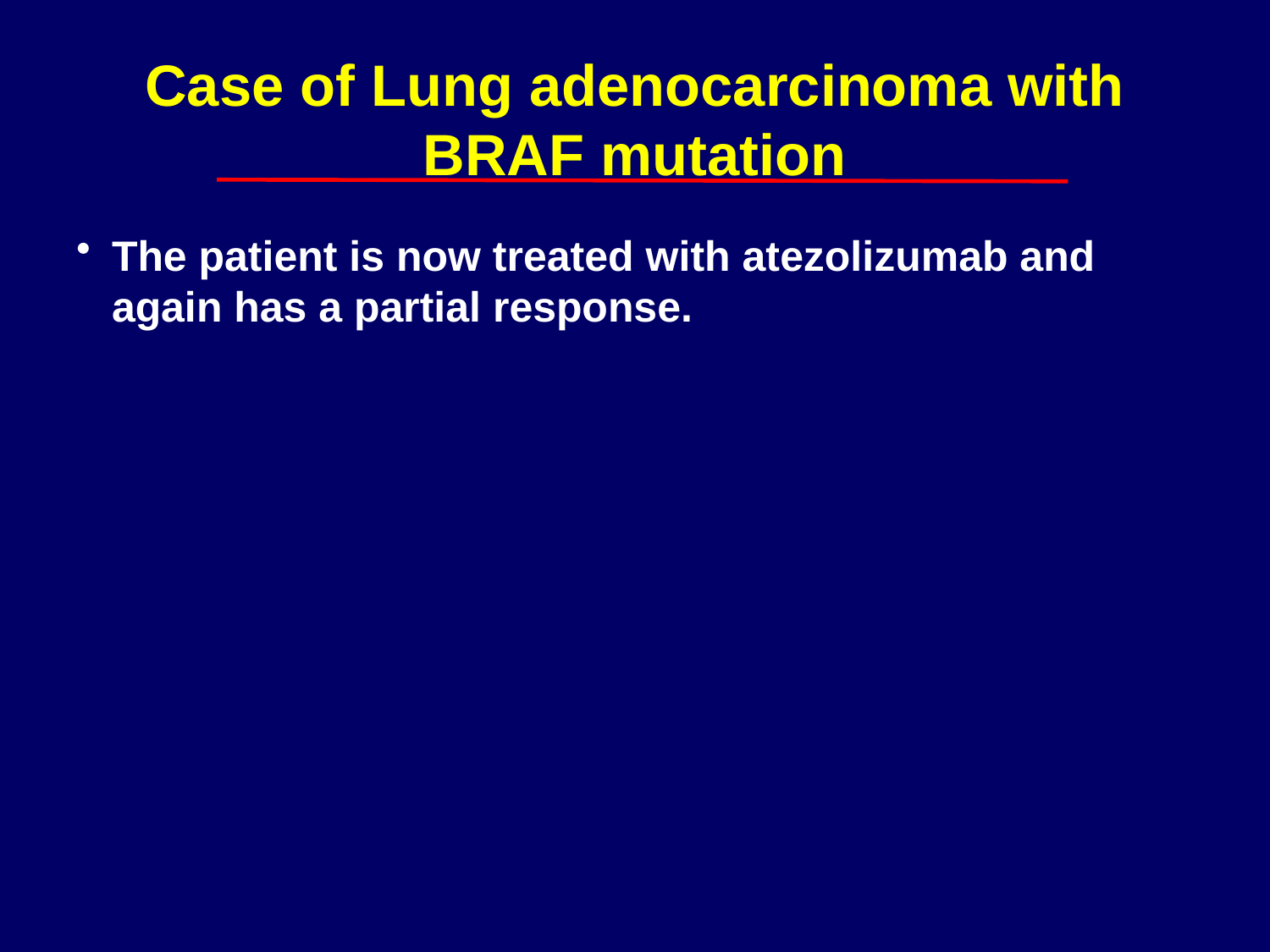

# Case of Lung adenocarcinoma with BRAF mutation

The patient is now treated with atezolizumab and again has a partial response.